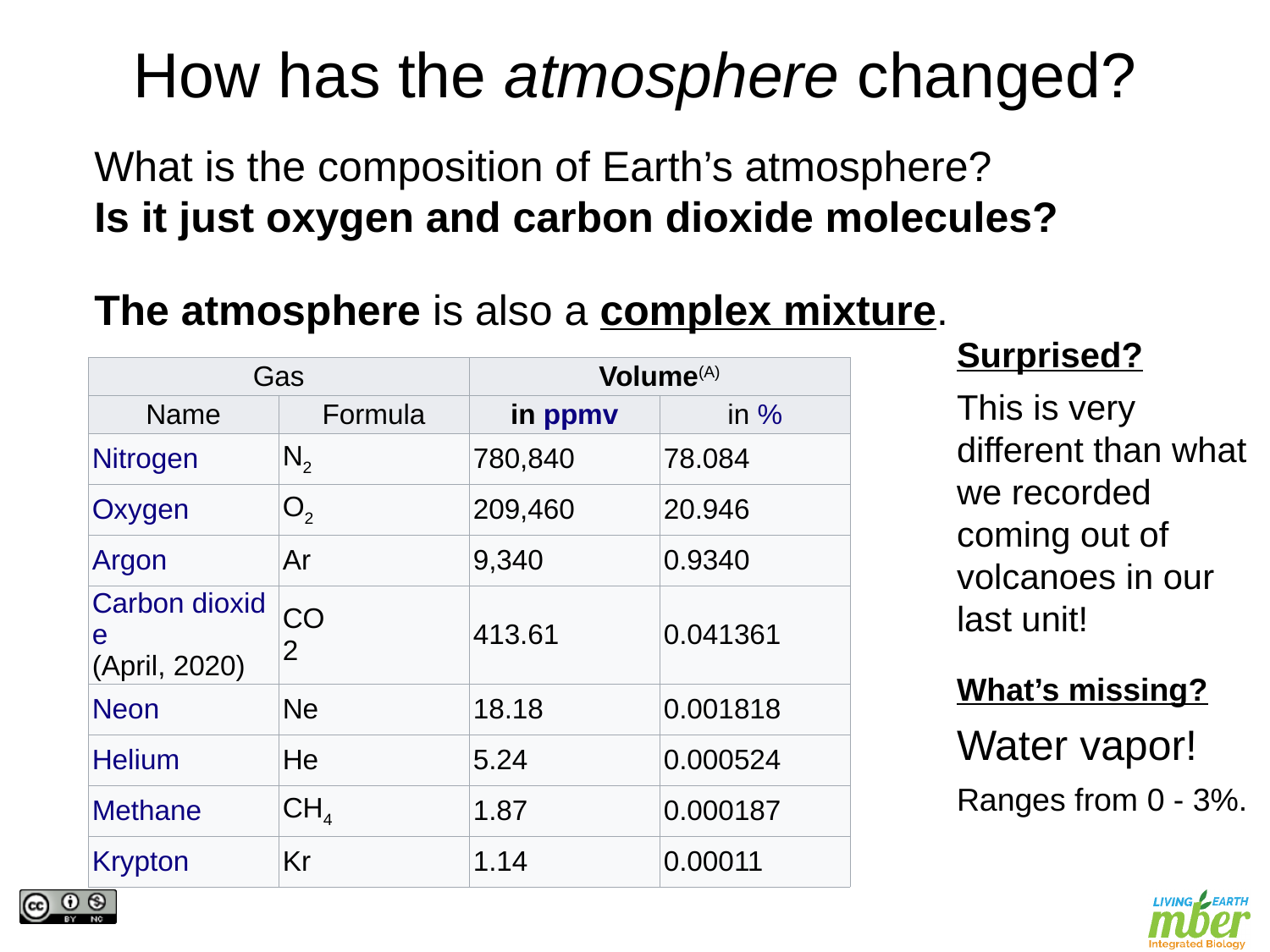

How has the atmosphere changed?
What is the composition of Earth’s atmosphere?
Is it just oxygen and carbon dioxide molecules?

The atmosphere is also a complex mixture.

Surprised?
This is very different than what we recorded coming out of volcanoes in our last unit!
| Gas |  | Volume(A) |  |
| --- | --- | --- | --- |
| Name | Formula | in ppmv | in % |
| Nitrogen | N2 | 780,840 | 78.084 |
| Oxygen | O2 | 209,460 | 20.946 |
| Argon | Ar | 9,340 | 0.9340 |
| Carbon dioxide (April, 2020) | CO 2 | 413.61 | 0.041361 |
| Neon | Ne | 18.18 | 0.001818 |
| Helium | He | 5.24 | 0.000524 |
| Methane | CH4 | 1.87 | 0.000187 |
| Krypton | Kr | 1.14 | 0.00011 |
What’s missing?
Water vapor!
Ranges from 0 - 3%.